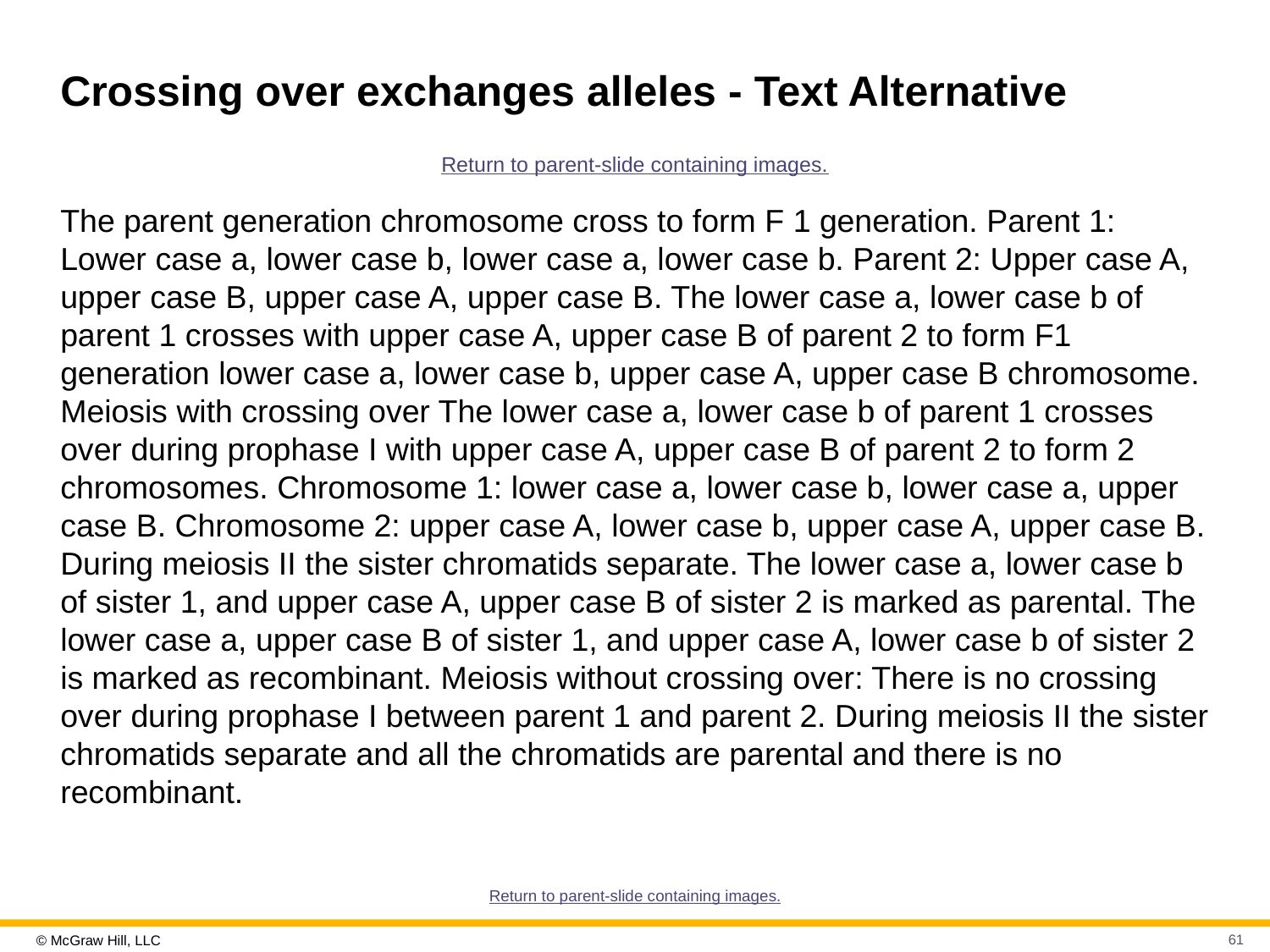

# Crossing over exchanges alleles - Text Alternative
Return to parent-slide containing images.
The parent generation chromosome cross to form F 1 generation. Parent 1: Lower case a, lower case b, lower case a, lower case b. Parent 2: Upper case A, upper case B, upper case A, upper case B. The lower case a, lower case b of parent 1 crosses with upper case A, upper case B of parent 2 to form F1 generation lower case a, lower case b, upper case A, upper case B chromosome. Meiosis with crossing over The lower case a, lower case b of parent 1 crosses over during prophase I with upper case A, upper case B of parent 2 to form 2 chromosomes. Chromosome 1: lower case a, lower case b, lower case a, upper case B. Chromosome 2: upper case A, lower case b, upper case A, upper case B. During meiosis II the sister chromatids separate. The lower case a, lower case b of sister 1, and upper case A, upper case B of sister 2 is marked as parental. The lower case a, upper case B of sister 1, and upper case A, lower case b of sister 2 is marked as recombinant. Meiosis without crossing over: There is no crossing over during prophase I between parent 1 and parent 2. During meiosis II the sister chromatids separate and all the chromatids are parental and there is no recombinant.
Return to parent-slide containing images.
61